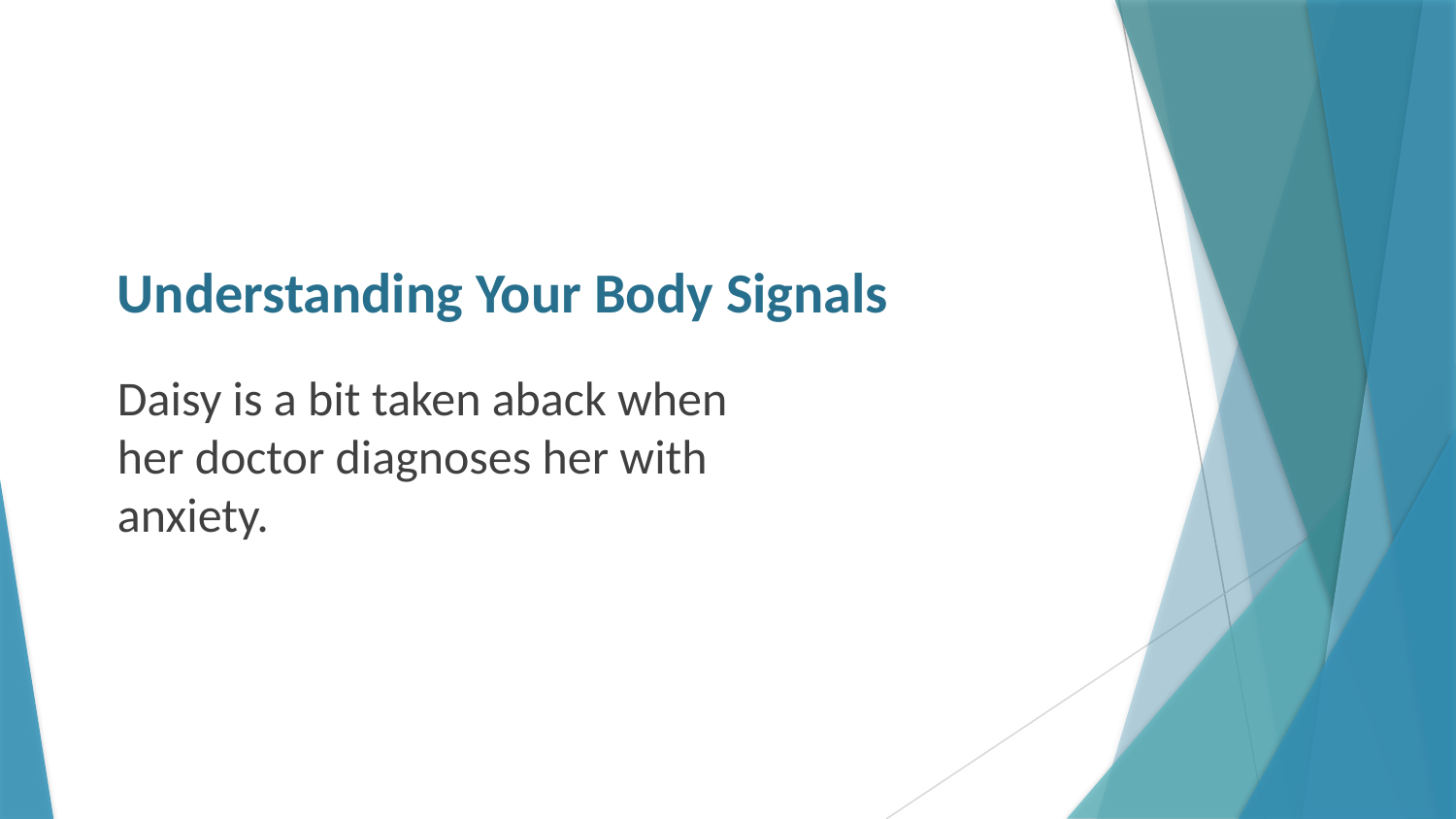

# Understanding Your Body Signals
Daisy is a bit taken aback when her doctor diagnoses her with anxiety.